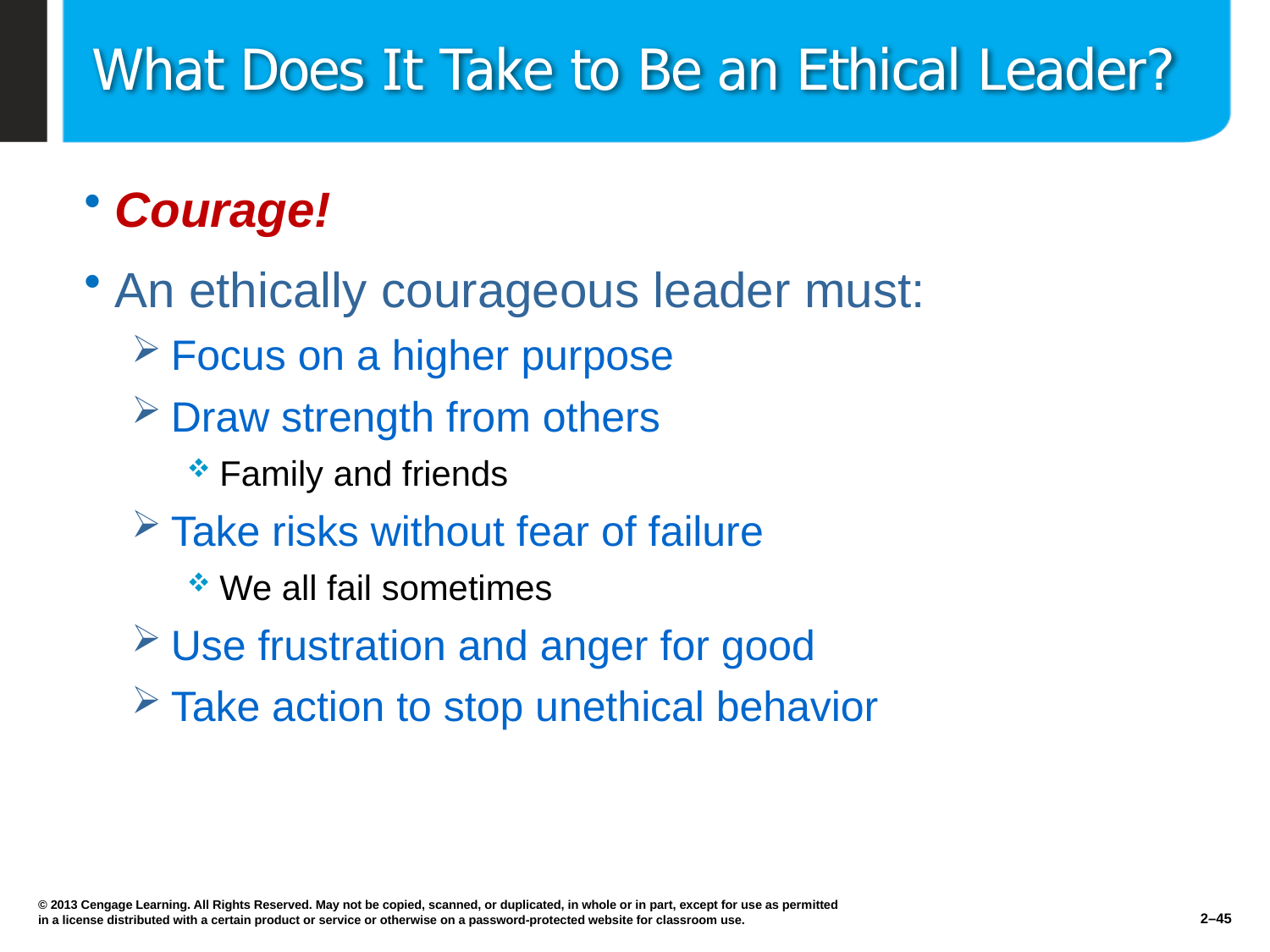

# What Does It Take to Be an Ethical Leader?
Courage!
An ethically courageous leader must:
Focus on a higher purpose
Draw strength from others
Family and friends
Take risks without fear of failure
We all fail sometimes
Use frustration and anger for good
Take action to stop unethical behavior
© 2013 Cengage Learning. All Rights Reserved. May not be copied, scanned, or duplicated, in whole or in part, except for use as permitted in a license distributed with a certain product or service or otherwise on a password-protected website for classroom use.
2–45